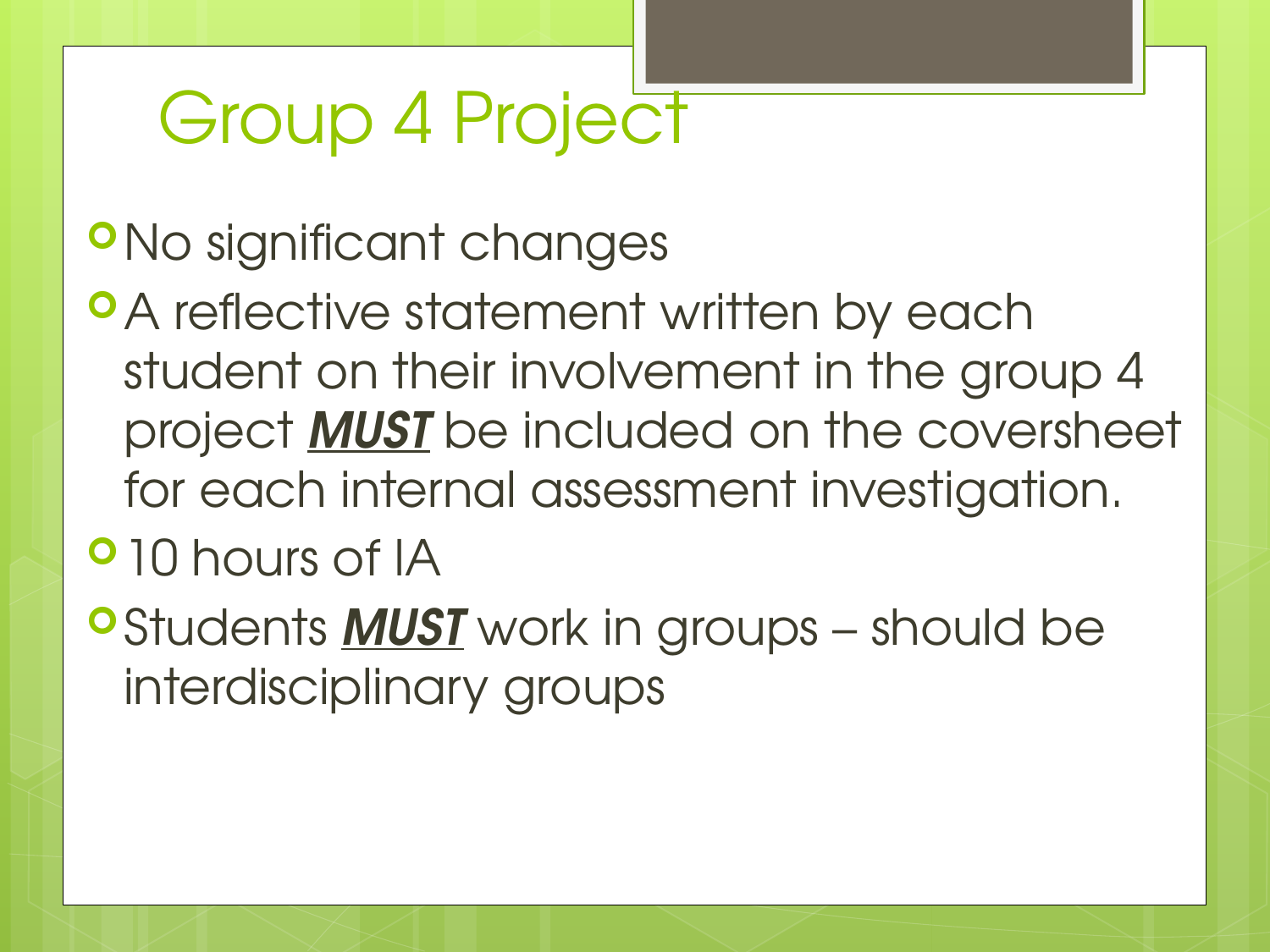

# Group 4 Project

No significant changes
A reflective statement written by each student on their involvement in the group 4 project MUST be included on the coversheet for each internal assessment investigation.
10 hours of IA
Students MUST work in groups – should be interdisciplinary groups